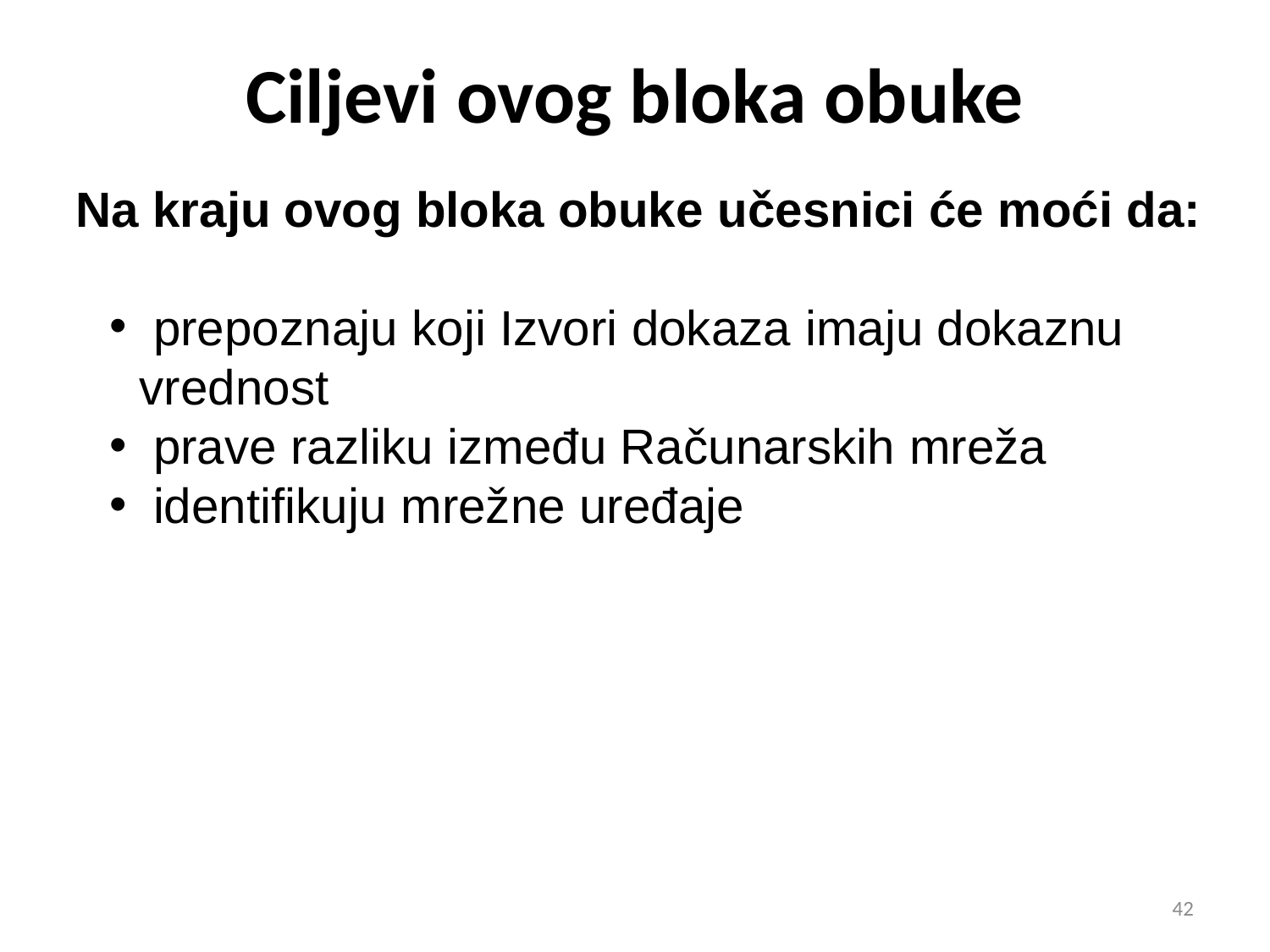

# Ciljevi ovog bloka obuke
Na kraju ovog bloka obuke učesnici će moći da:

 prepoznaju koji Izvori dokaza imaju dokaznu vrednost
 prave razliku između Računarskih mreža
 identifikuju mrežne uređaje
42